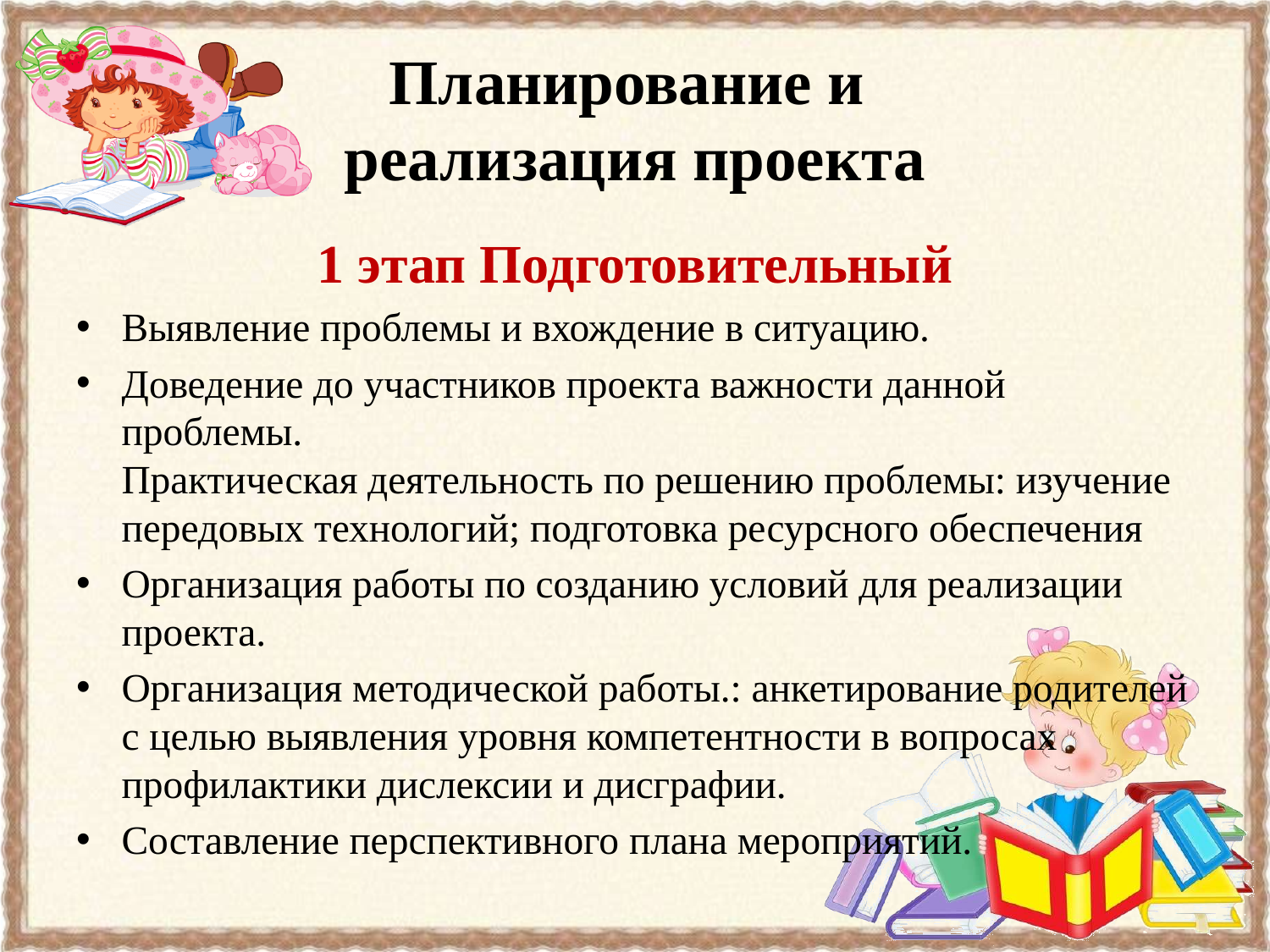

# Планирование и реализация проекта
1 этап Подготовительный
Выявление проблемы и вхождение в ситуацию.
Доведение до участников проекта важности данной проблемы.
Практическая деятельность по решению проблемы: изучение передовых технологий; подготовка ресурсного обеспечения
Организация работы по созданию условий для реализации проекта.
Организация методической работы.: анкетирование родителей с целью выявления уровня компетентности в вопросах профилактики дислексии и дисграфии.
Составление перспективного плана мероприятий.